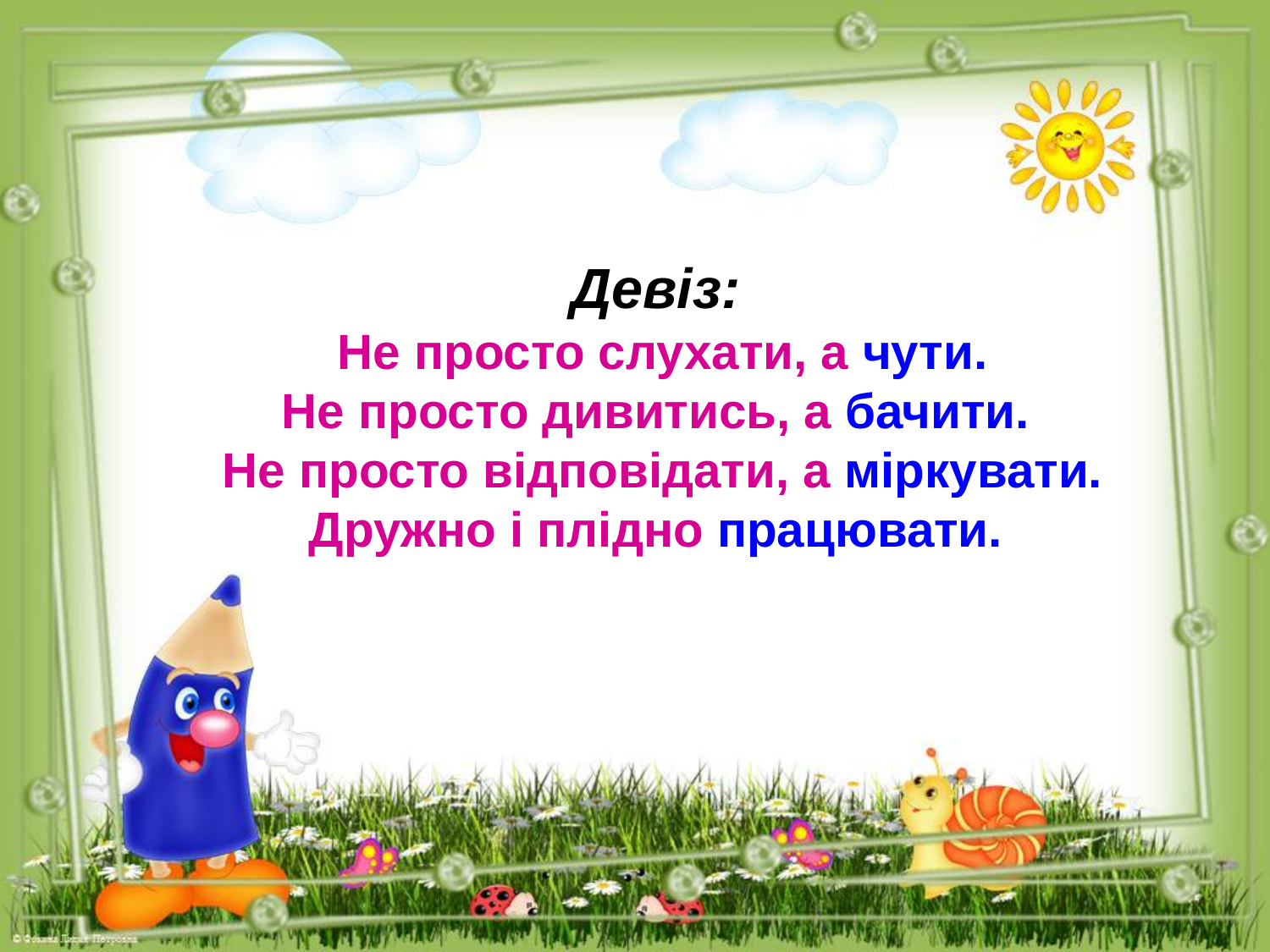

Девіз:
 Не просто слухати, а чути.
Не просто дивитись, а бачити.
 Не просто відповідати, а міркувати.
Дружно і плідно працювати.